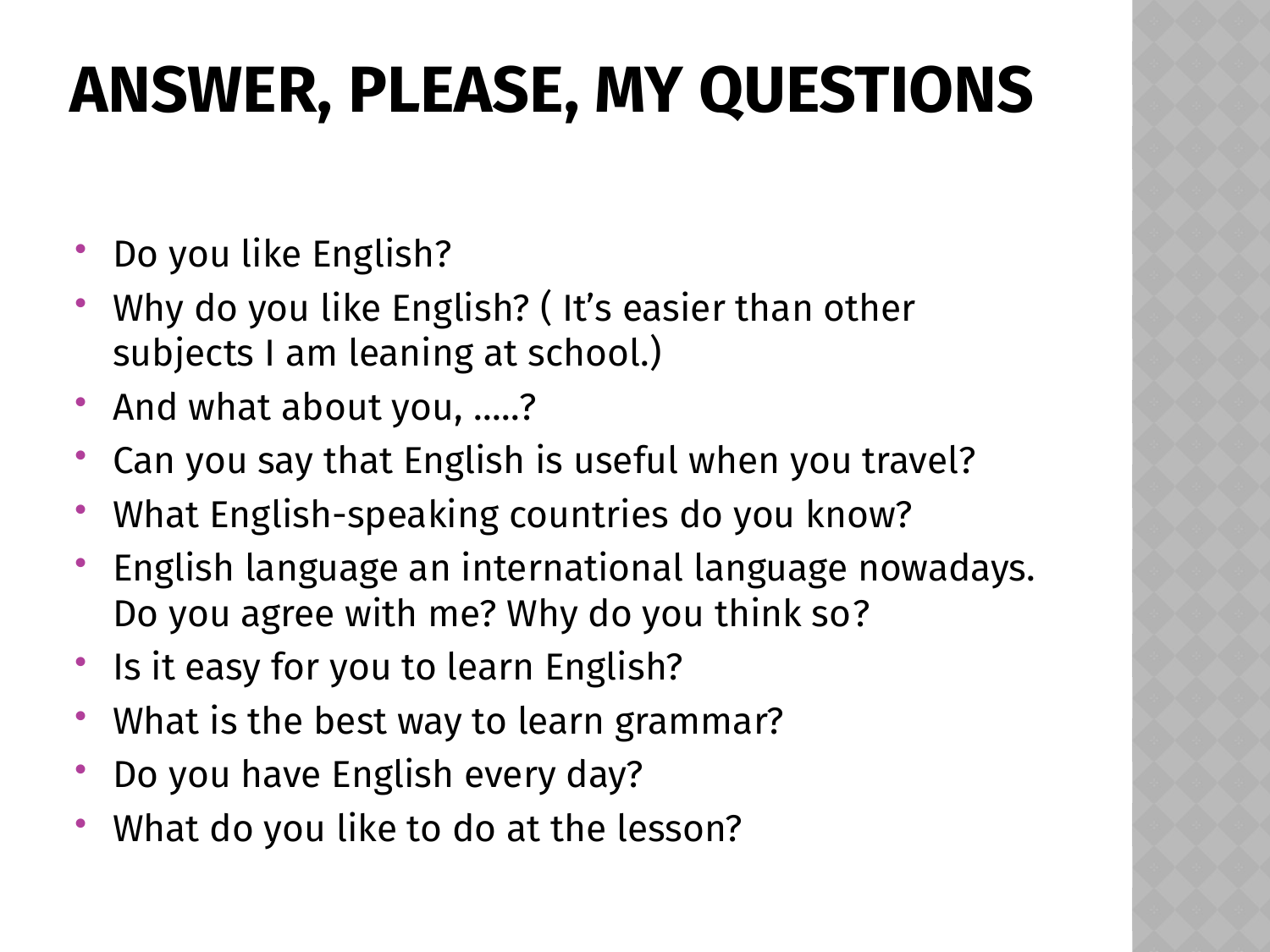

# Answer, please, my questions
Do you like English?
Why do you like English? ( It’s easier than other subjects I am leaning at school.)
And what about you, …..?
Can you say that English is useful when you travel?
What English-speaking countries do you know?
English language an international language nowadays. Do you agree with me? Why do you think so?
Is it easy for you to learn English?
What is the best way to learn grammar?
Do you have English every day?
What do you like to do at the lesson?